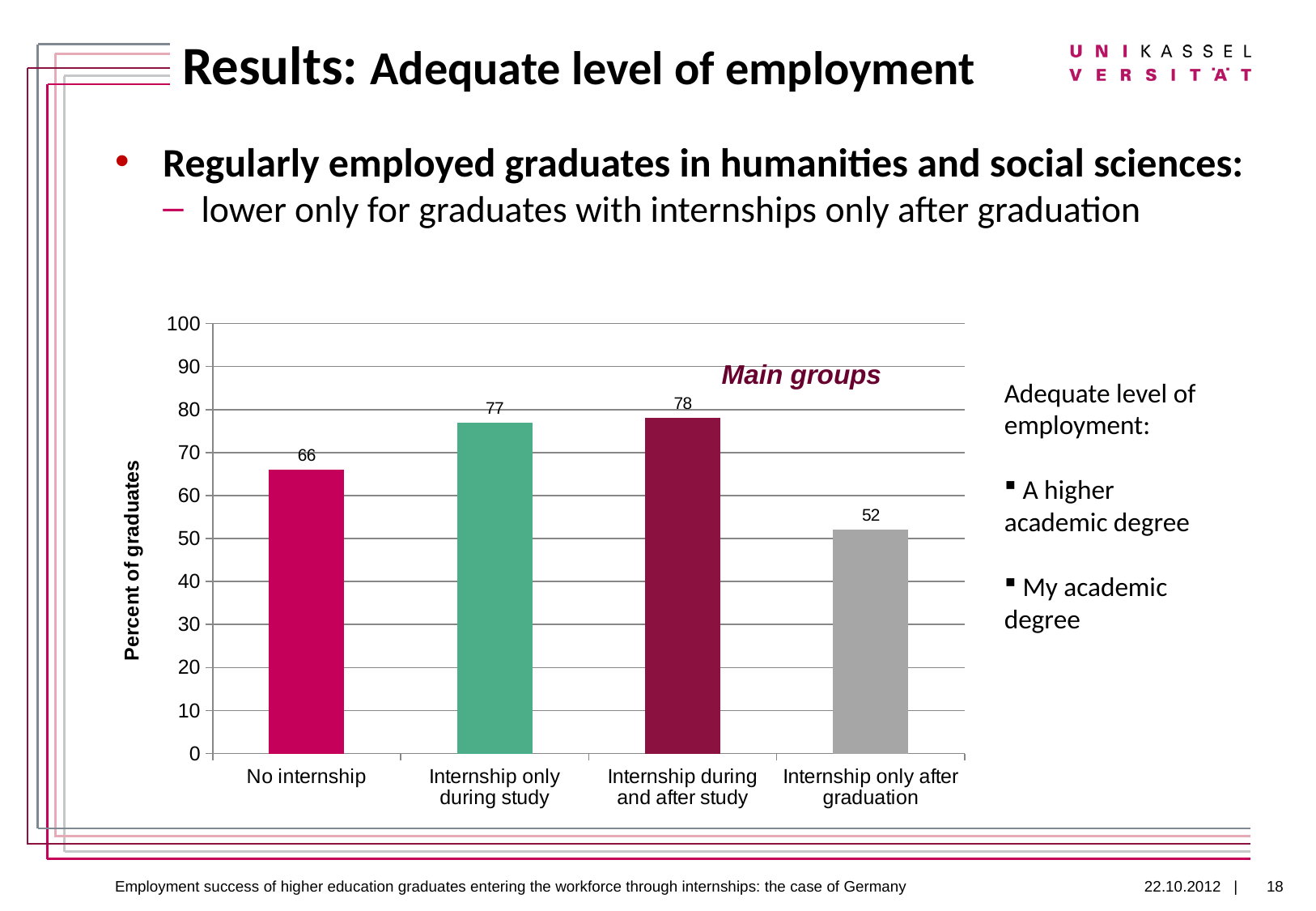

# Results: Adequate level of employment
Regularly employed graduates in humanities and social sciences:
lower only for graduates with internships only after graduation

### Chart

| Category |  |
|---|---|
| No internship | 66.0 |
| Internship only during study | 77.0 |
| Internship during and after study | 78.0 |
| Internship only after graduation | 52.0 |
Main groups
Adequate level of employment:

 A higher
academic degree

 My academic degree
18